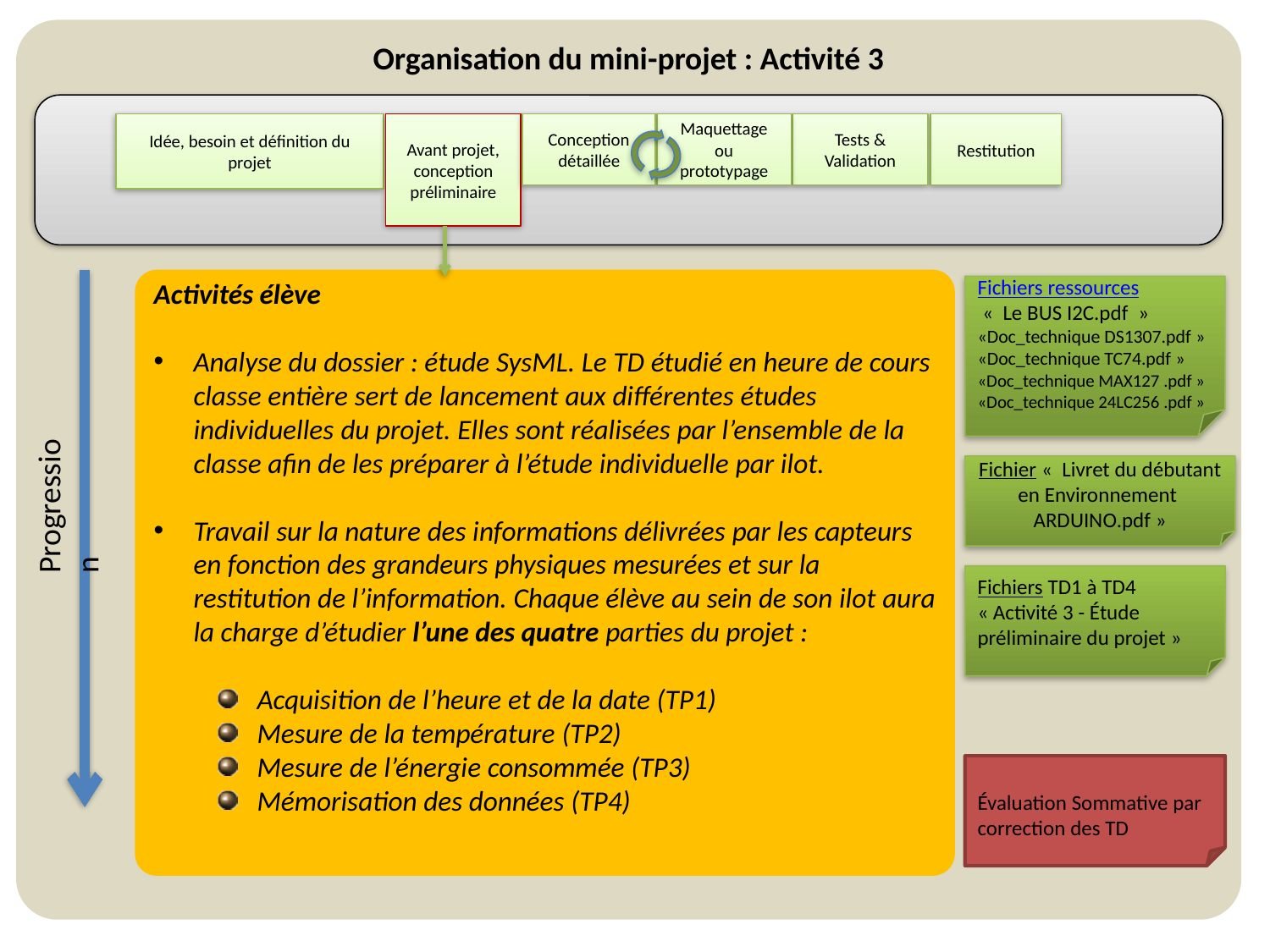

Organisation du mini-projet : Activité 3

Idée, besoin et définition du projet
Avant projet, conception préliminaire
Conception détaillée
Maquettage ou prototypage
Tests & Validation
Restitution

Activités élève

Analyse du dossier : étude SysML. Le TD étudié en heure de cours classe entière sert de lancement aux différentes études individuelles du projet. Elles sont réalisées par l’ensemble de la classe afin de les préparer à l’étude individuelle par ilot.

Travail sur la nature des informations délivrées par les capteurs en fonction des grandeurs physiques mesurées et sur la restitution de l’information. Chaque élève au sein de son ilot aura la charge d’étudier l’une des quatre parties du projet :

Acquisition de l’heure et de la date (TP1)
Mesure de la température (TP2)
Mesure de l’énergie consommée (TP3)
Mémorisation des données (TP4)

Fichiers ressources
 «  Le BUS I2C.pdf  »
«Doc_technique DS1307.pdf »
«Doc_technique TC74.pdf »
«Doc_technique MAX127 .pdf »
«Doc_technique 24LC256 .pdf »

Progression
Fichier «  Livret du débutant en Environnement  ARDUINO.pdf »

Fichiers TD1 à TD4
« Activité 3 - Étude préliminaire du projet »

Évaluation Sommative par correction des TD